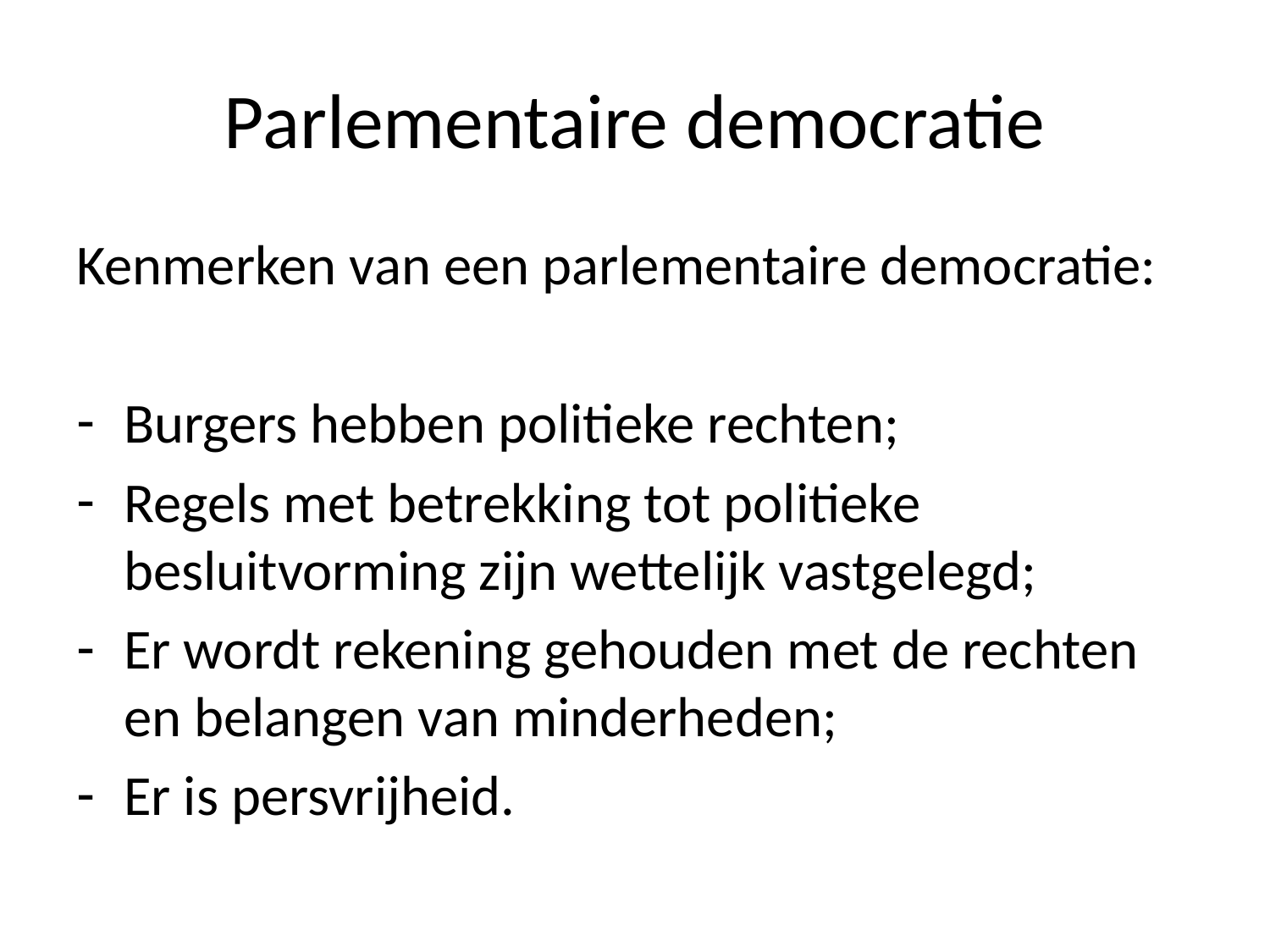

# Parlementaire democratie
Kenmerken van een parlementaire democratie:

Burgers hebben politieke rechten;
Regels met betrekking tot politieke besluitvorming zijn wettelijk vastgelegd;
Er wordt rekening gehouden met de rechten en belangen van minderheden;
Er is persvrijheid.